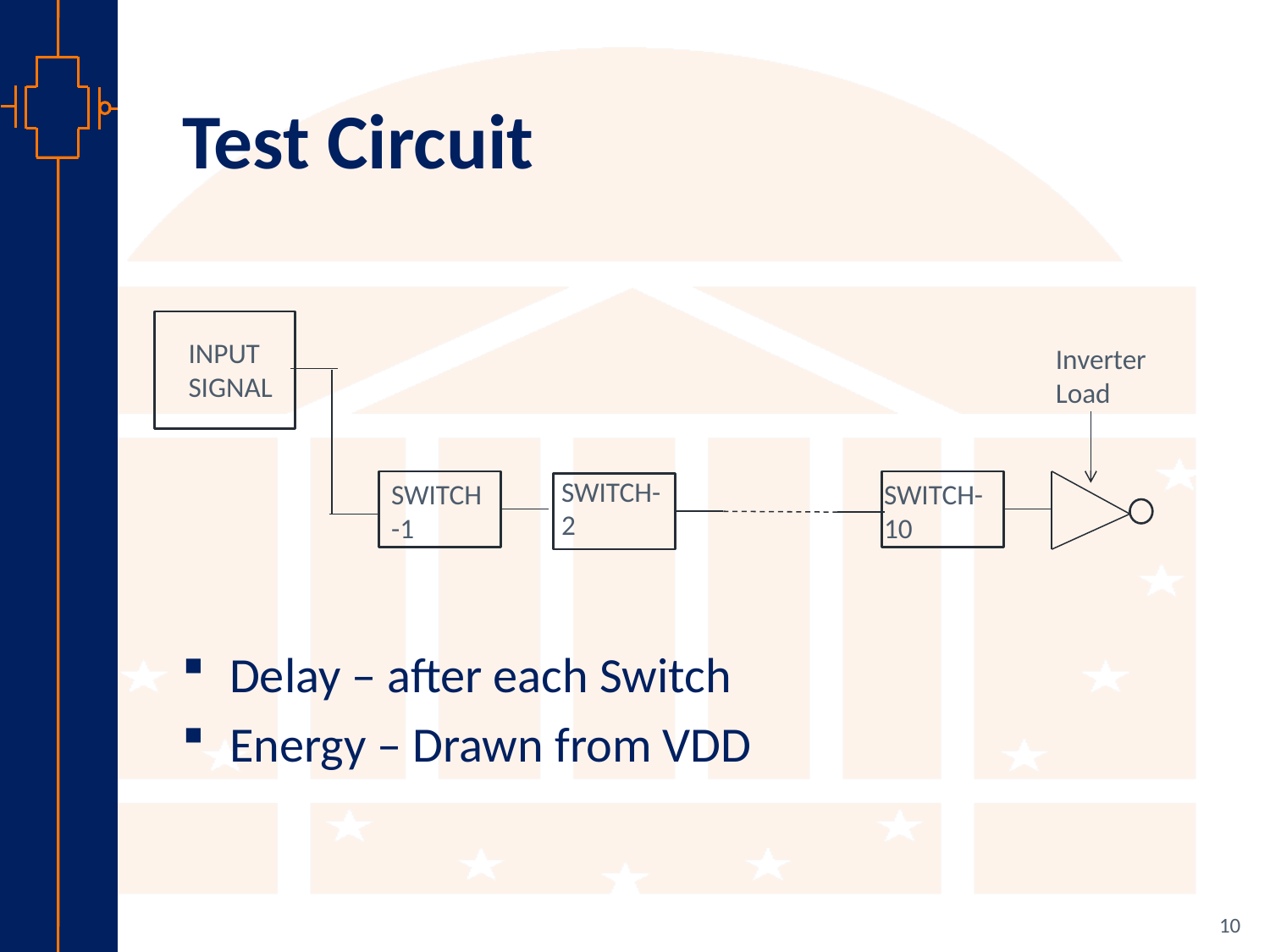

# Test Circuit

Delay – after each Switch
Energy – Drawn from VDD

INPUT SIGNAL
Inverter Load

SWITCH-2
SWITCH-10
SWITCH-1

10